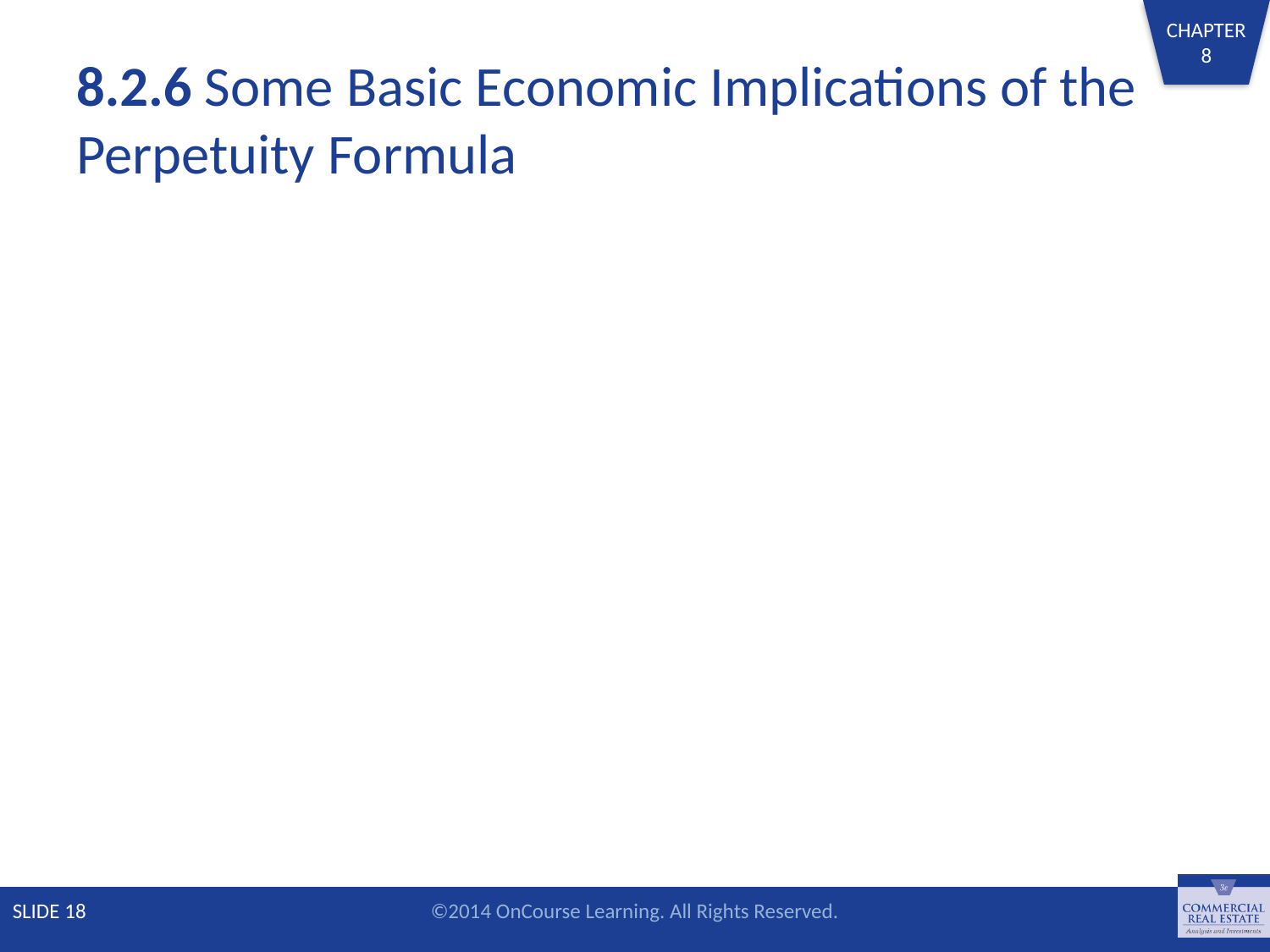

# 8.2.6 Some Basic Economic Implications of the Perpetuity Formula

SLIDE 18